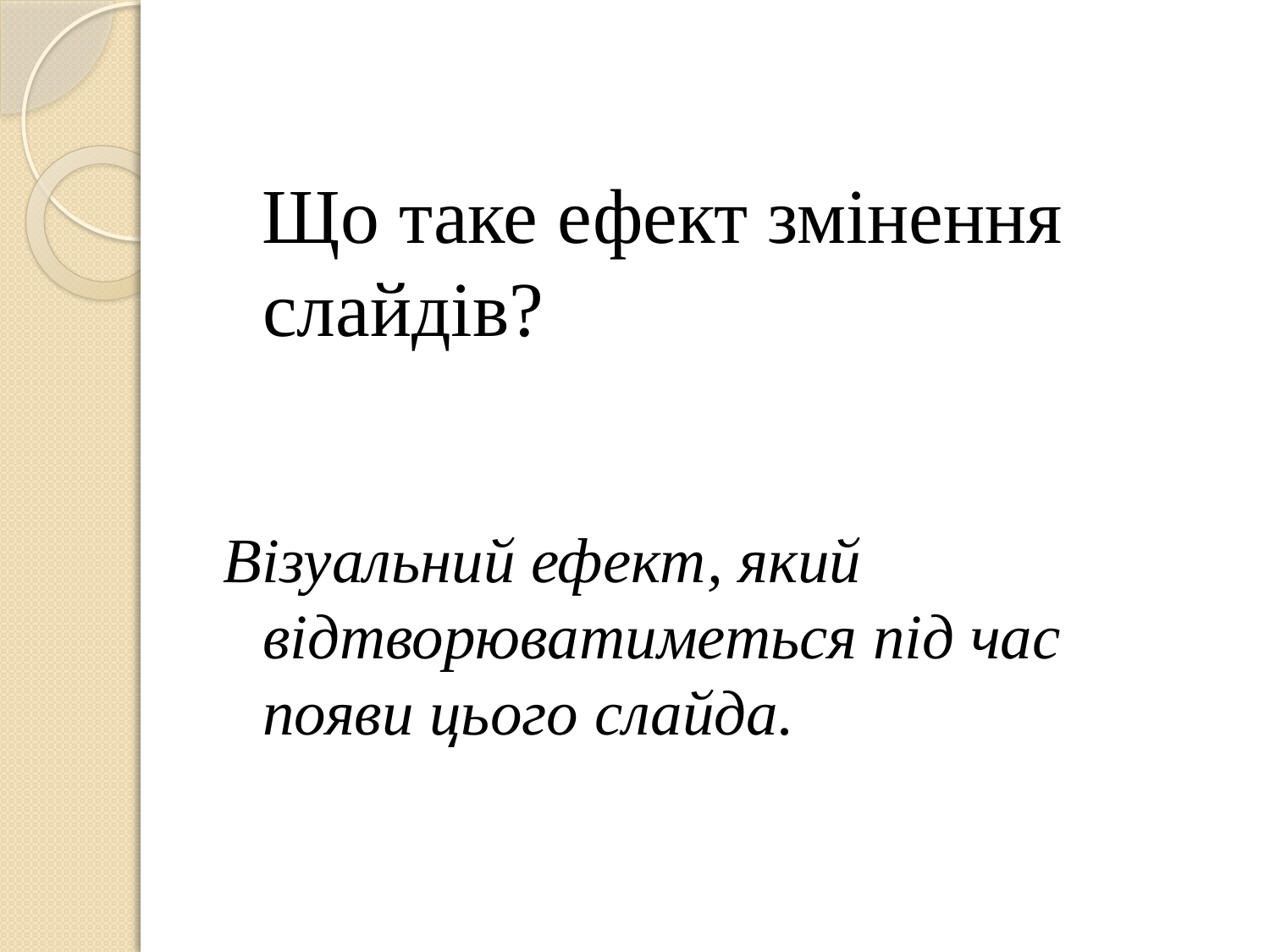

Що таке ефект змінення слайдів?

Візуальний ефект, який відтворюватиметься під час появи цього слайда.